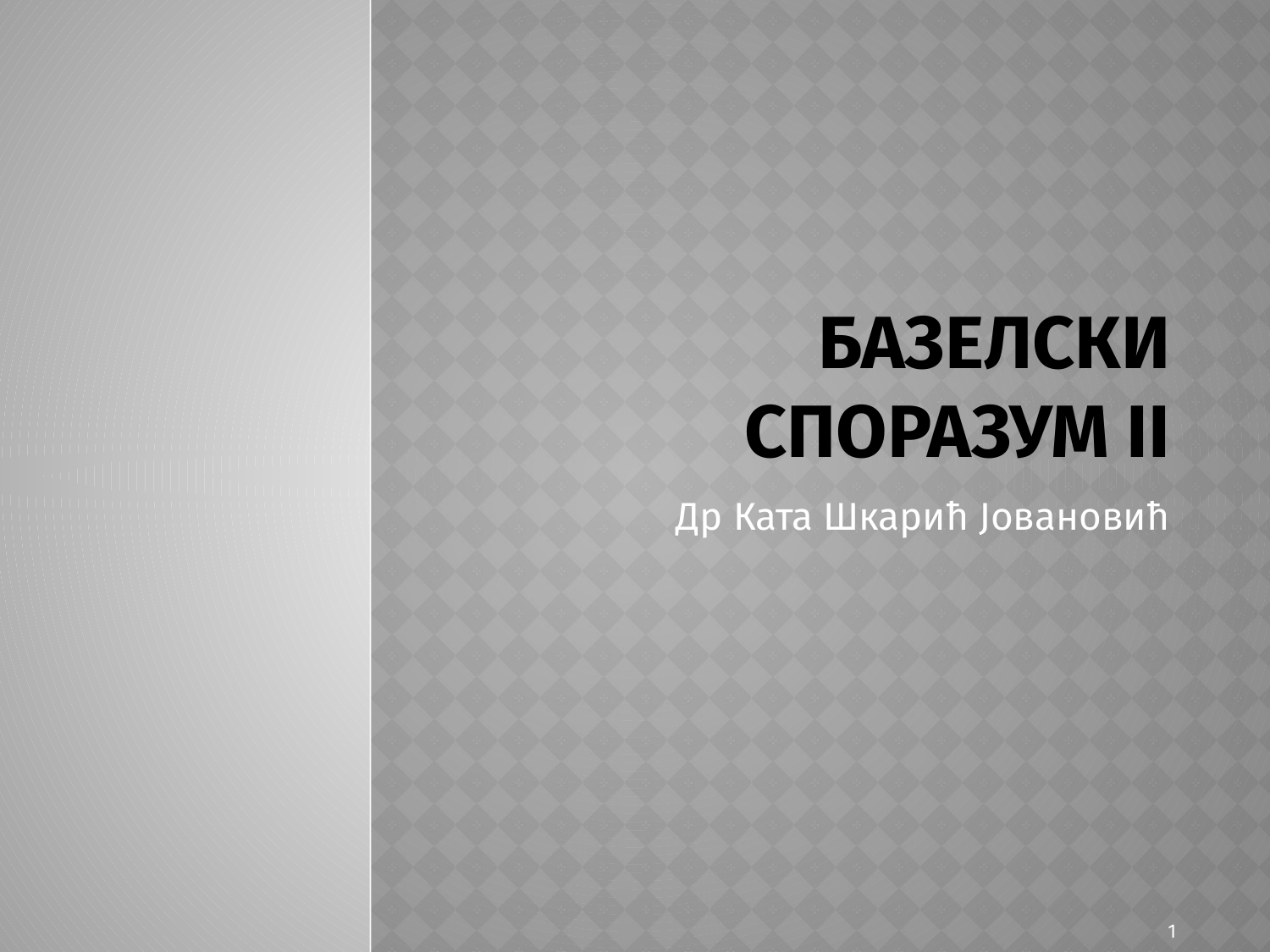

# Базелски споразум II
Др Ката Шкарић Јовановић
1